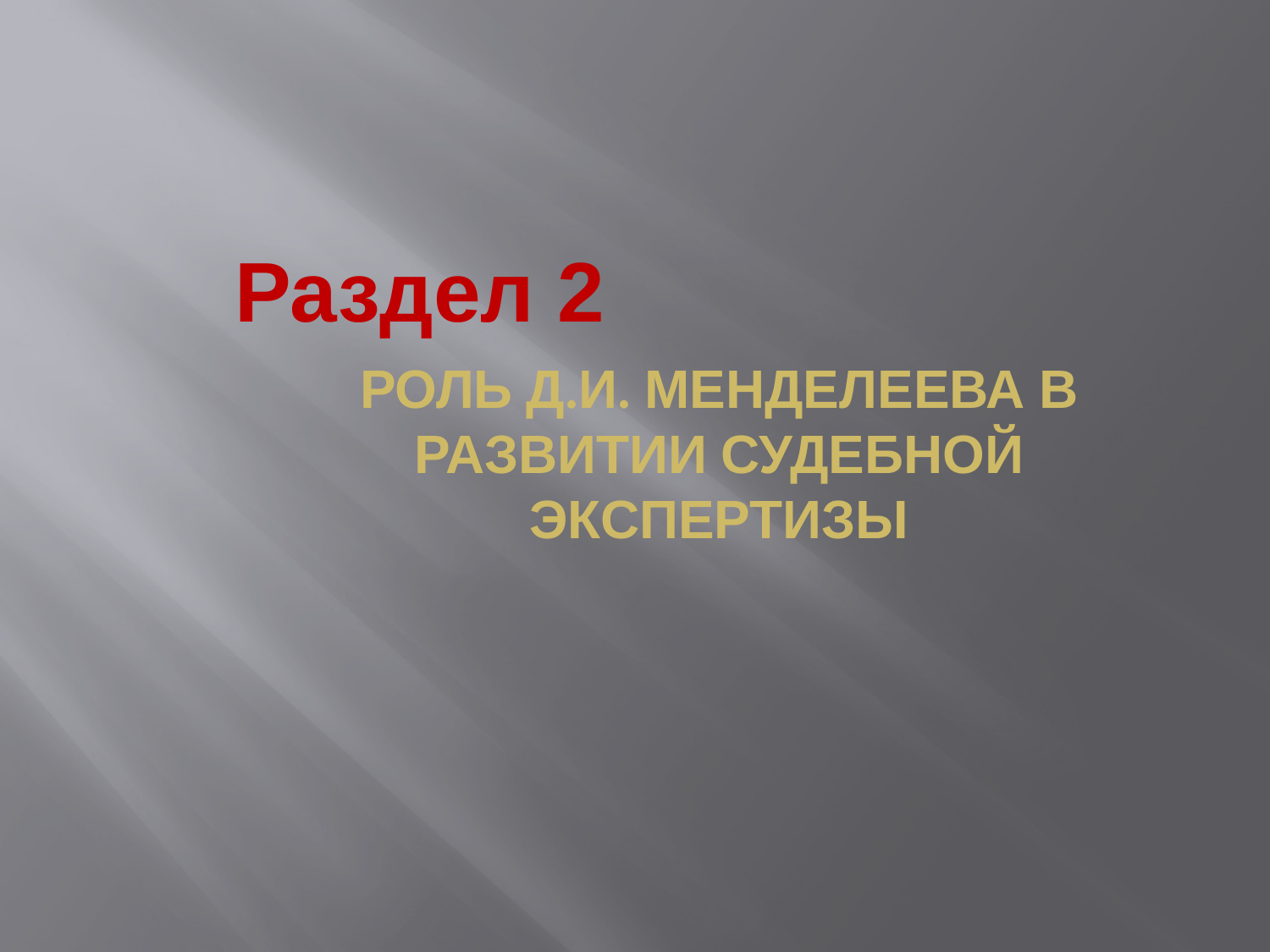

# Раздел 2
Роль Д.И. Менделеева в развитии судебной экспертизы